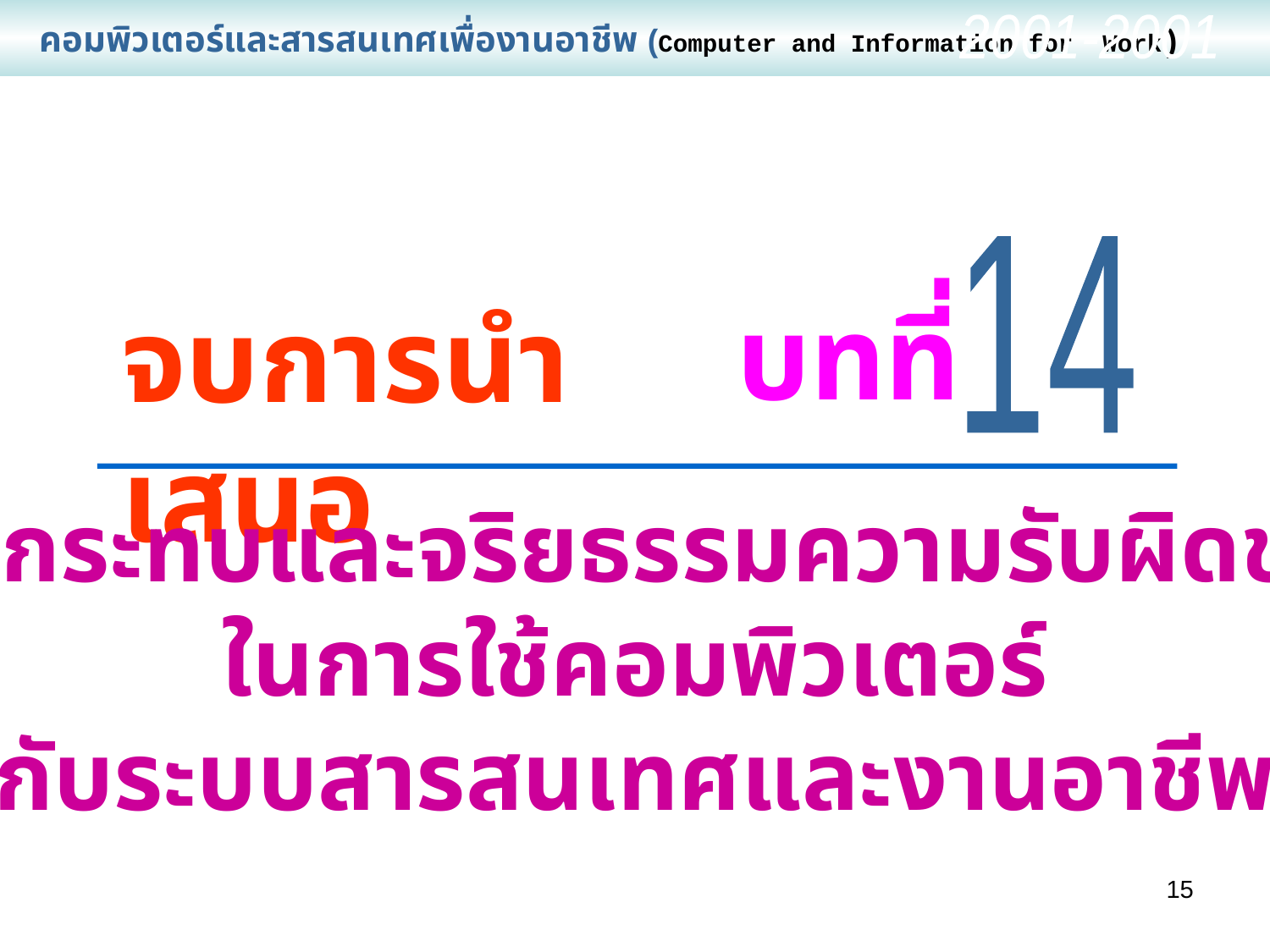

คอมพิวเตอร์และสารสนเทศเพื่องานอาชีพ (Computer and Information for  Work)
2001-2001
14
บทที่
จบการนำเสนอ

 ผลกระทบและจริยธรรมความรับผิดชอบ
ในการใช้คอมพิวเตอร์
กับระบบสารสนเทศและงานอาชีพ
15